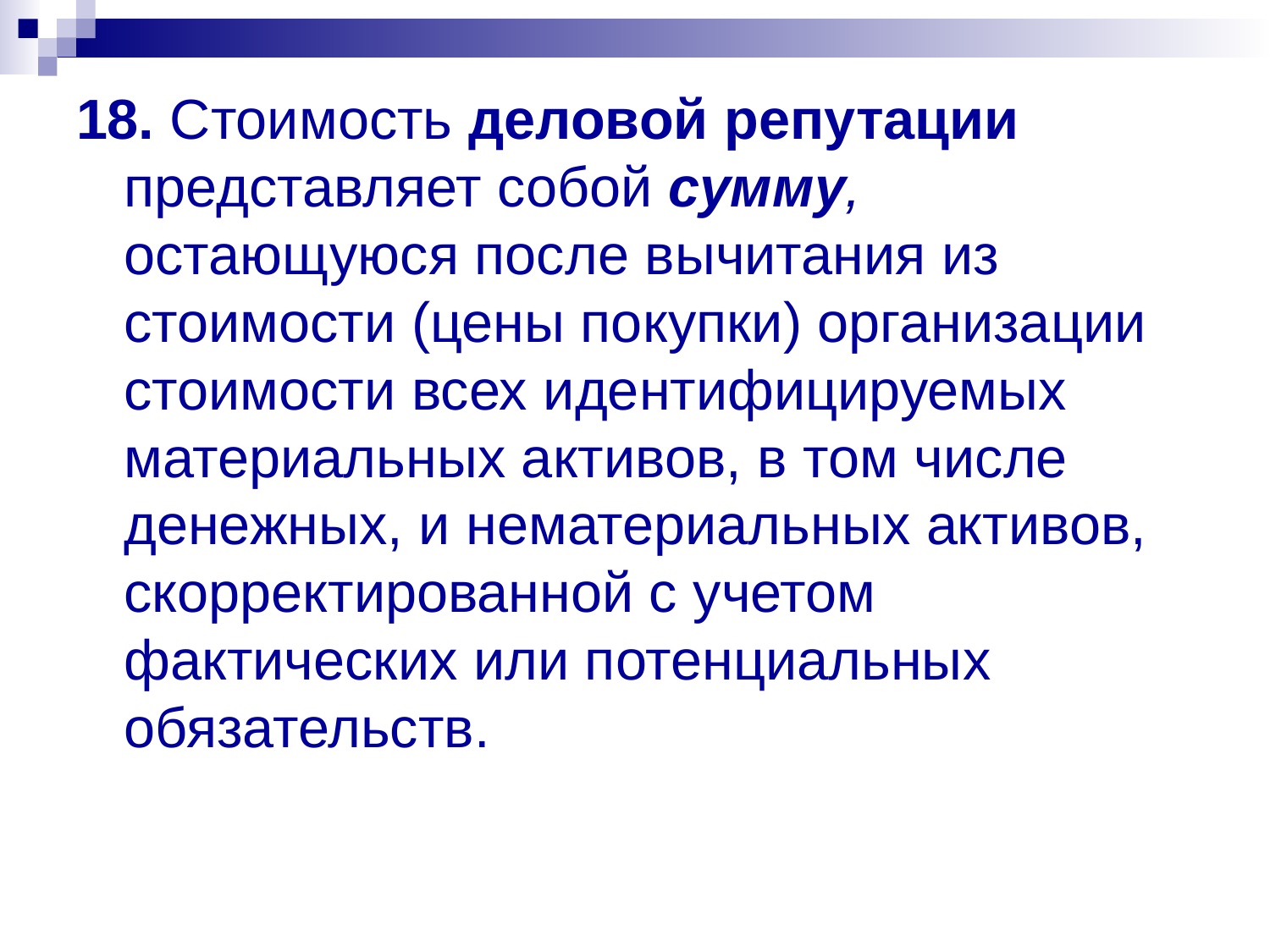

18. Стоимость деловой репутации представляет собой сумму, остающуюся после вычитания из стоимости (цены покупки) организации стоимости всех идентифицируемых материальных активов, в том числе денежных, и нематериальных активов, скорректированной с учетом фактических или потенциальных обязательств.